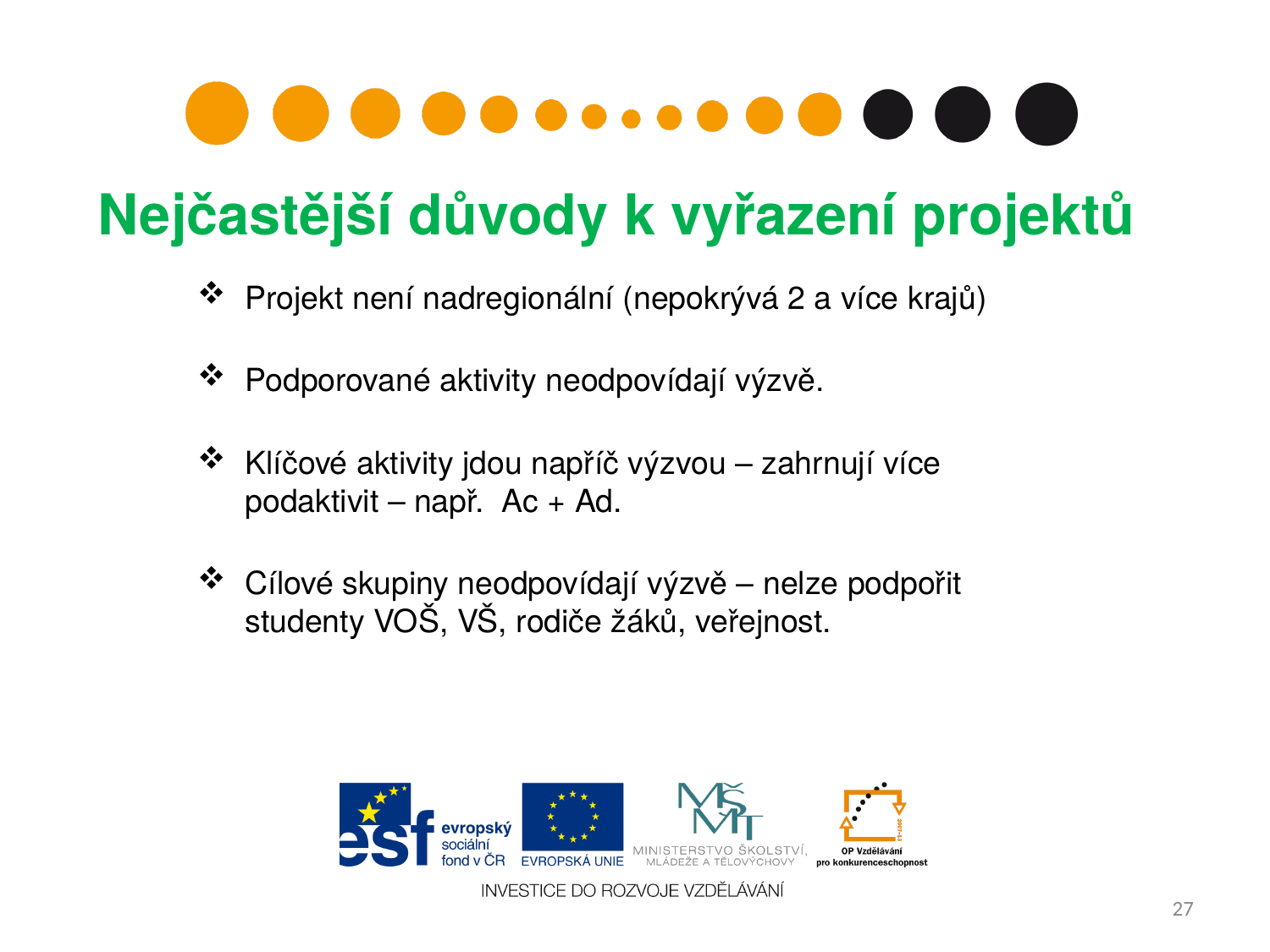

# Nejčastější důvody k vyřazení projektů
Projekt není nadregionální (nepokrývá 2 a více krajů)
Podporované aktivity neodpovídají výzvě.
Klíčové aktivity jdou napříč výzvou – zahrnují více podaktivit – např.  Ac + Ad.
Cílové skupiny neodpovídají výzvě – nelze podpořit studenty VOŠ, VŠ, rodiče žáků, veřejnost.
27